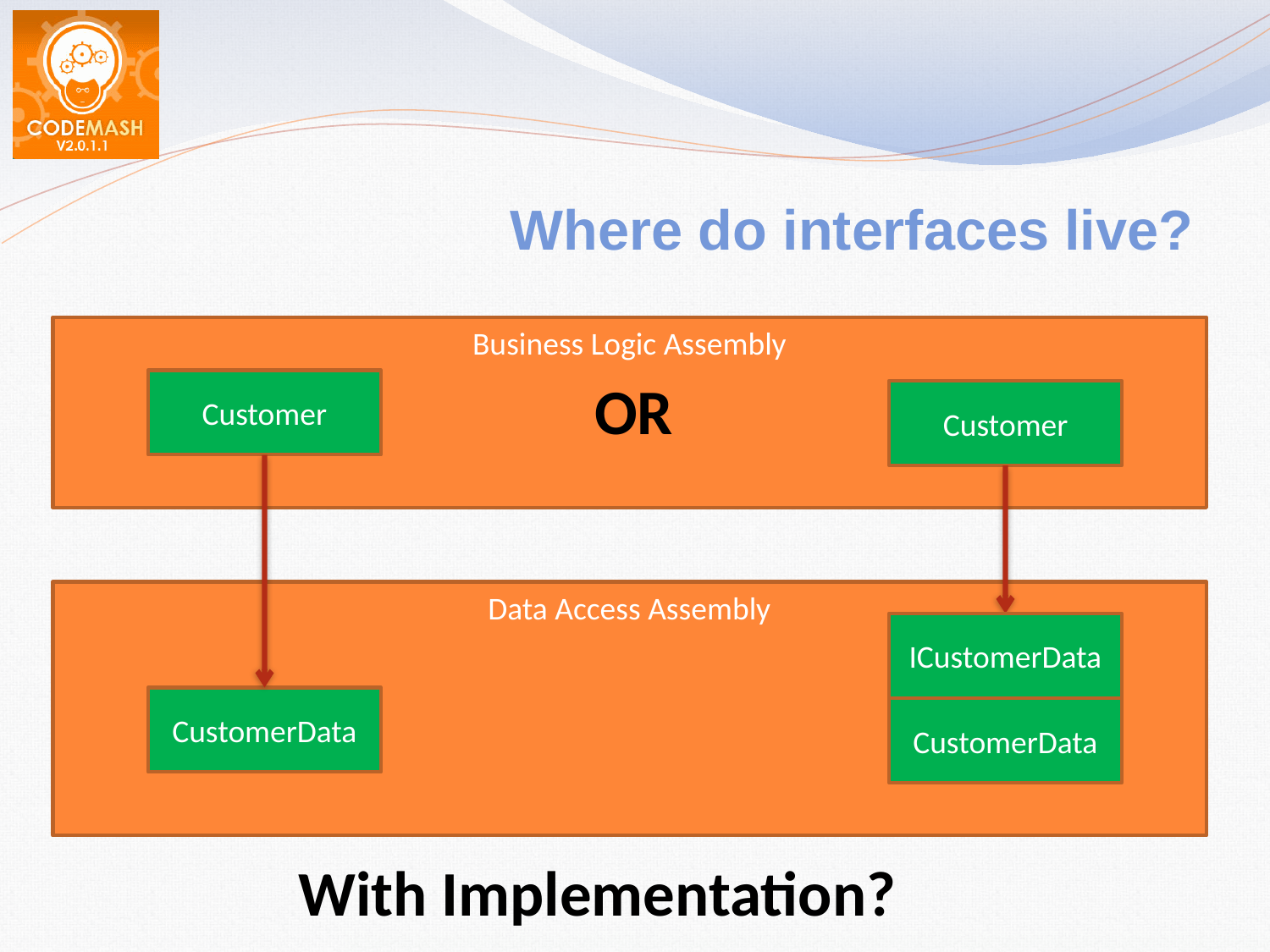

# Where do interfaces live?
Business Logic Assembly
OR
Customer
Customer
Data Access Assembly
ICustomerData
CustomerData
CustomerData
With Implementation?